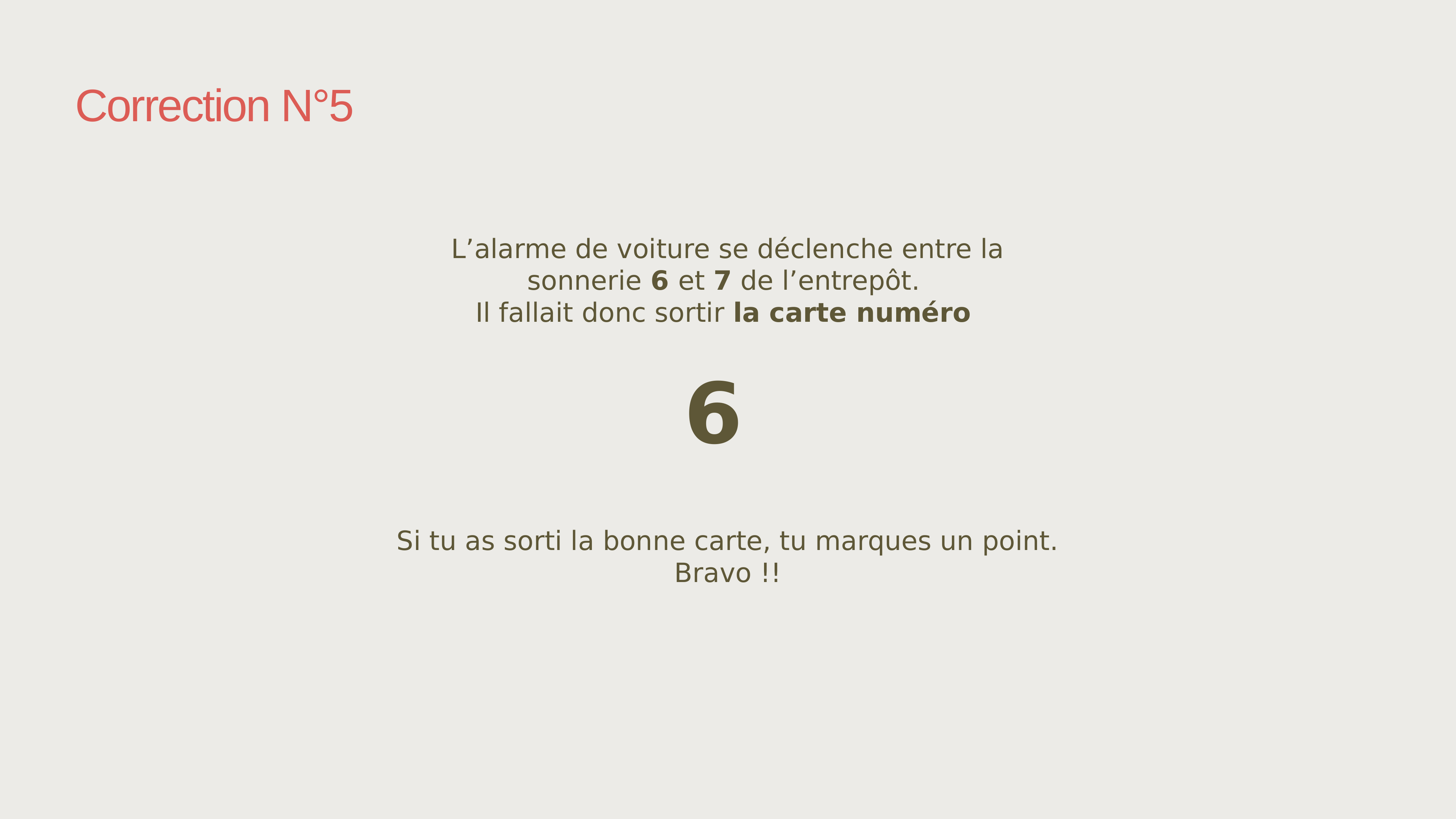

# Correction N°5
L’alarme de voiture se déclenche entre la sonnerie 6 et 7 de l’entrepôt.
Il fallait donc sortir la carte numéro

6

Si tu as sorti la bonne carte, tu marques un point. Bravo !!